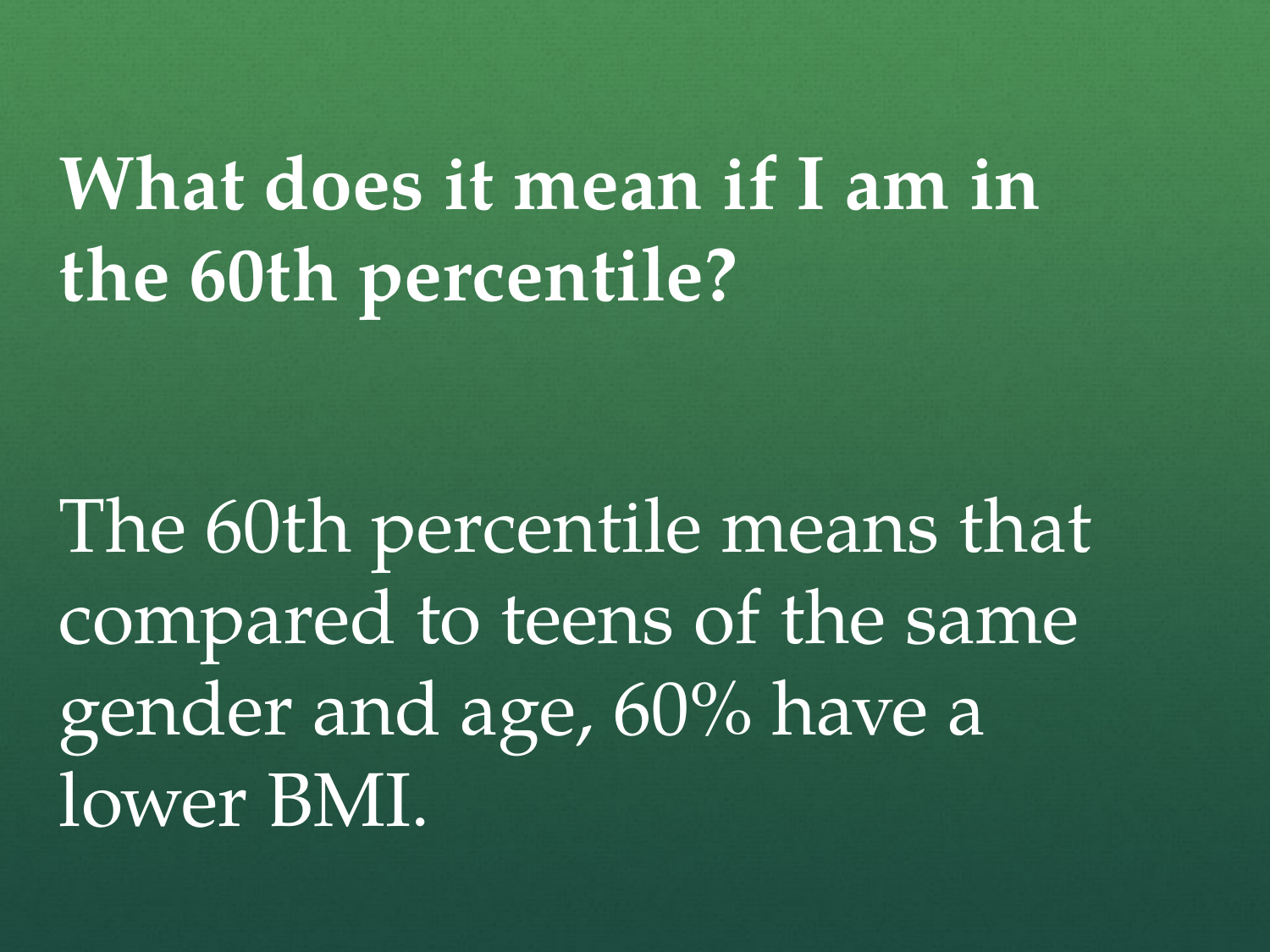

What does it mean if I am in the 60th percentile?

	The 60th percentile means that compared to teens of the same gender and age, 60% have a lower BMI.